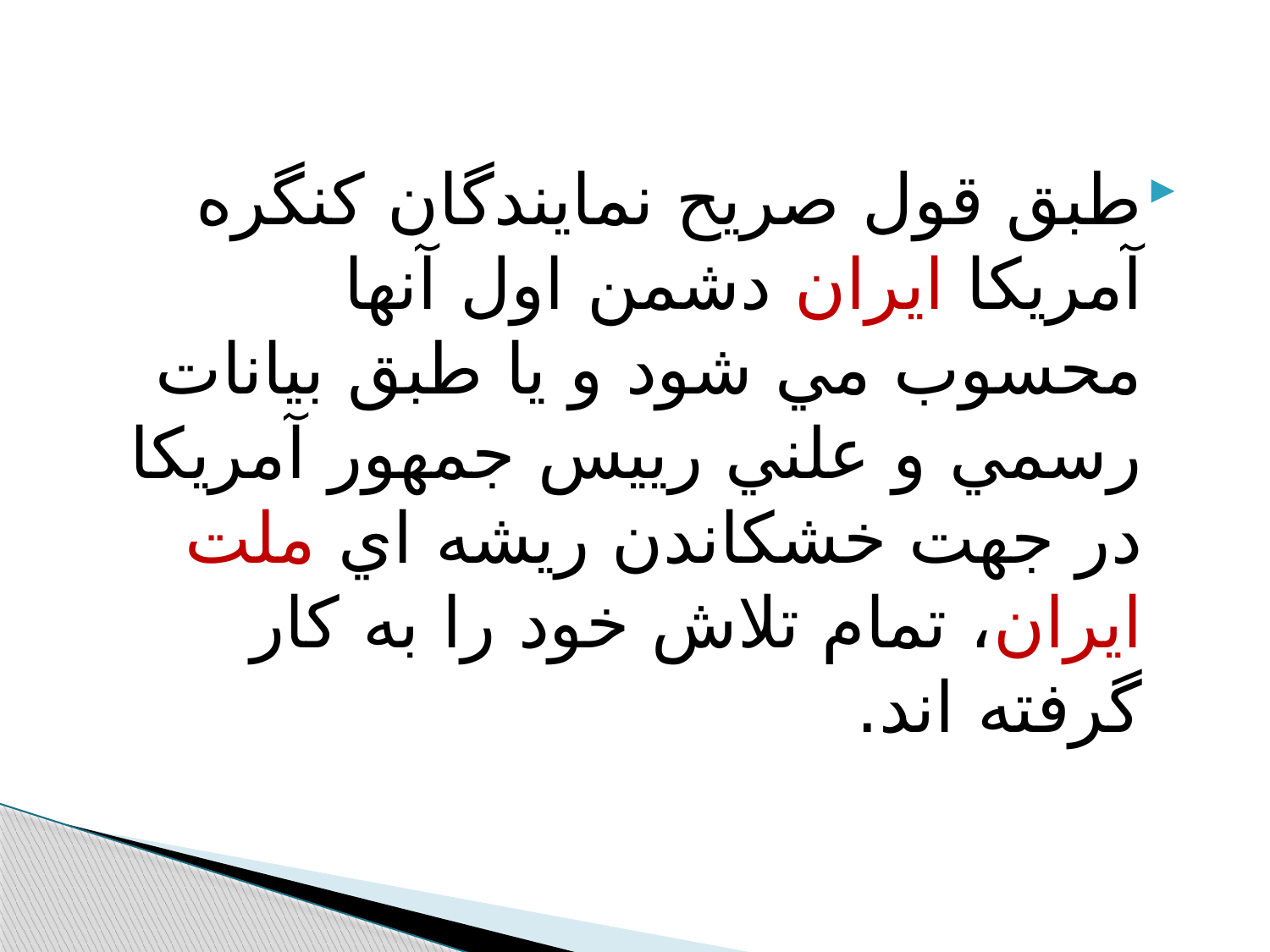

طبق قول صريح نمايندگان کنگره آمريکا ايران دشمن اول آنها محسوب مي شود و يا طبق بيانات رسمي و علني رييس جمهور آمريکا در جهت خشکاندن ريشه اي ملت ايران، تمام تلاش خود را به کار گرفته اند.